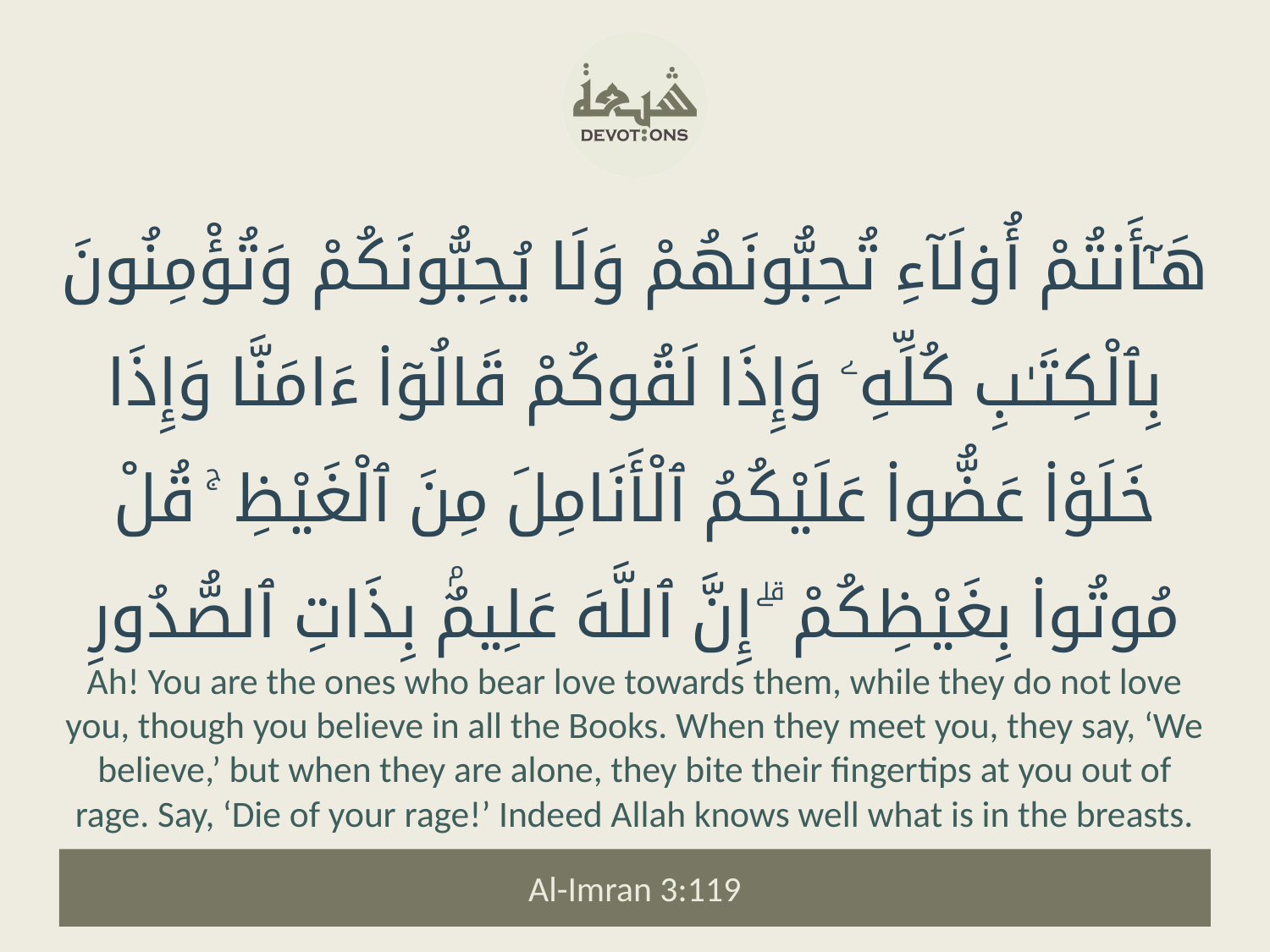

هَـٰٓأَنتُمْ أُو۟لَآءِ تُحِبُّونَهُمْ وَلَا يُحِبُّونَكُمْ وَتُؤْمِنُونَ بِٱلْكِتَـٰبِ كُلِّهِۦ وَإِذَا لَقُوكُمْ قَالُوٓا۟ ءَامَنَّا وَإِذَا خَلَوْا۟ عَضُّوا۟ عَلَيْكُمُ ٱلْأَنَامِلَ مِنَ ٱلْغَيْظِ ۚ قُلْ مُوتُوا۟ بِغَيْظِكُمْ ۗ إِنَّ ٱللَّهَ عَلِيمٌۢ بِذَاتِ ٱلصُّدُورِ
Ah! You are the ones who bear love towards them, while they do not love you, though you believe in all the Books. When they meet you, they say, ‘We believe,’ but when they are alone, they bite their fingertips at you out of rage. Say, ‘Die of your rage!’ Indeed Allah knows well what is in the breasts.
Al-Imran 3:119